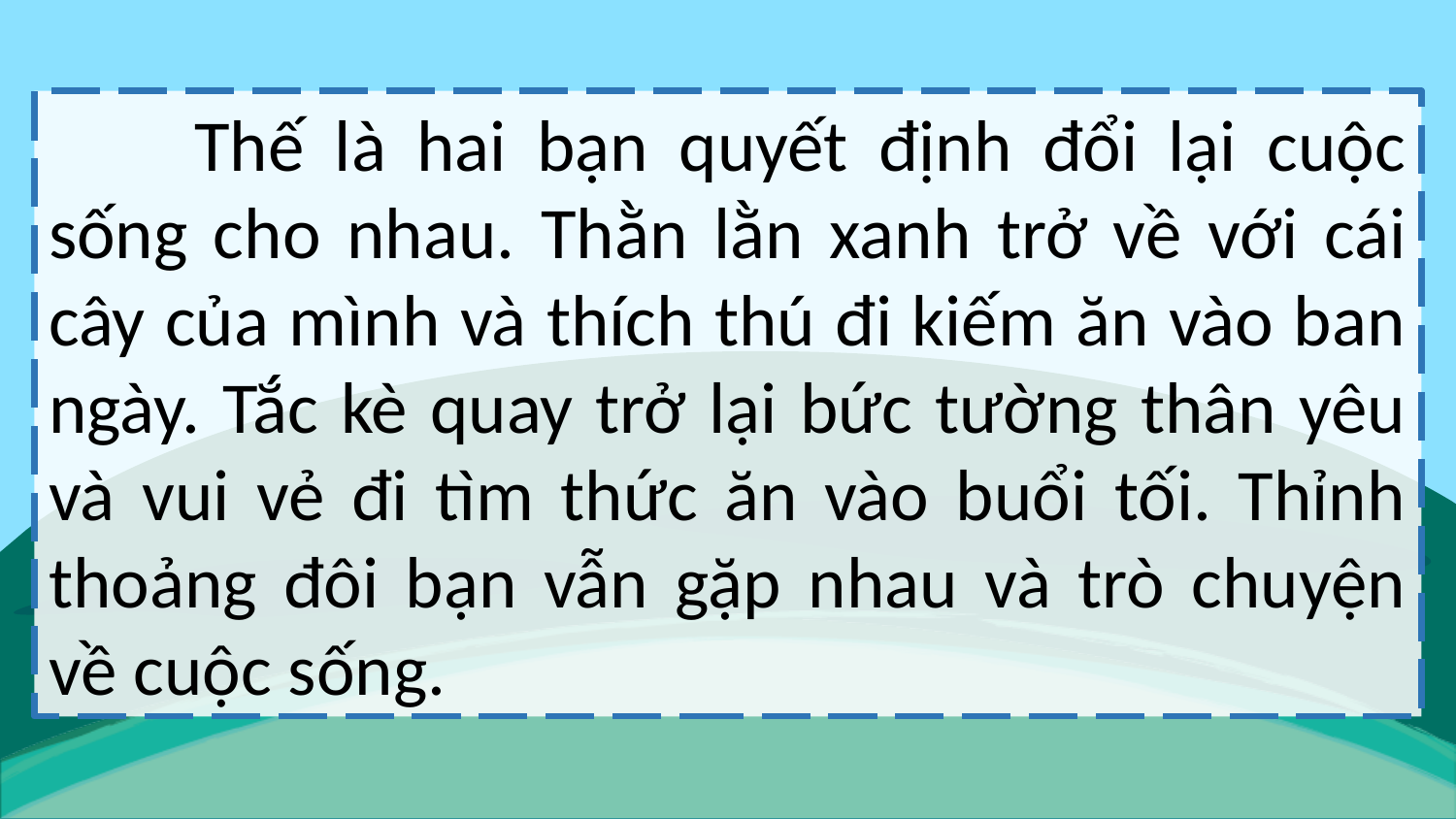

Thế là hai bạn quyết định đổi lại cuộc sống cho nhau. Thằn lằn xanh trở về với cái cây của mình và thích thú đi kiếm ăn vào ban ngày. Tắc kè quay trở lại bức tường thân yêu và vui vẻ đi tìm thức ăn vào buổi tối. Thỉnh thoảng đôi bạn vẫn gặp nhau và trò chuyện về cuộc sống.